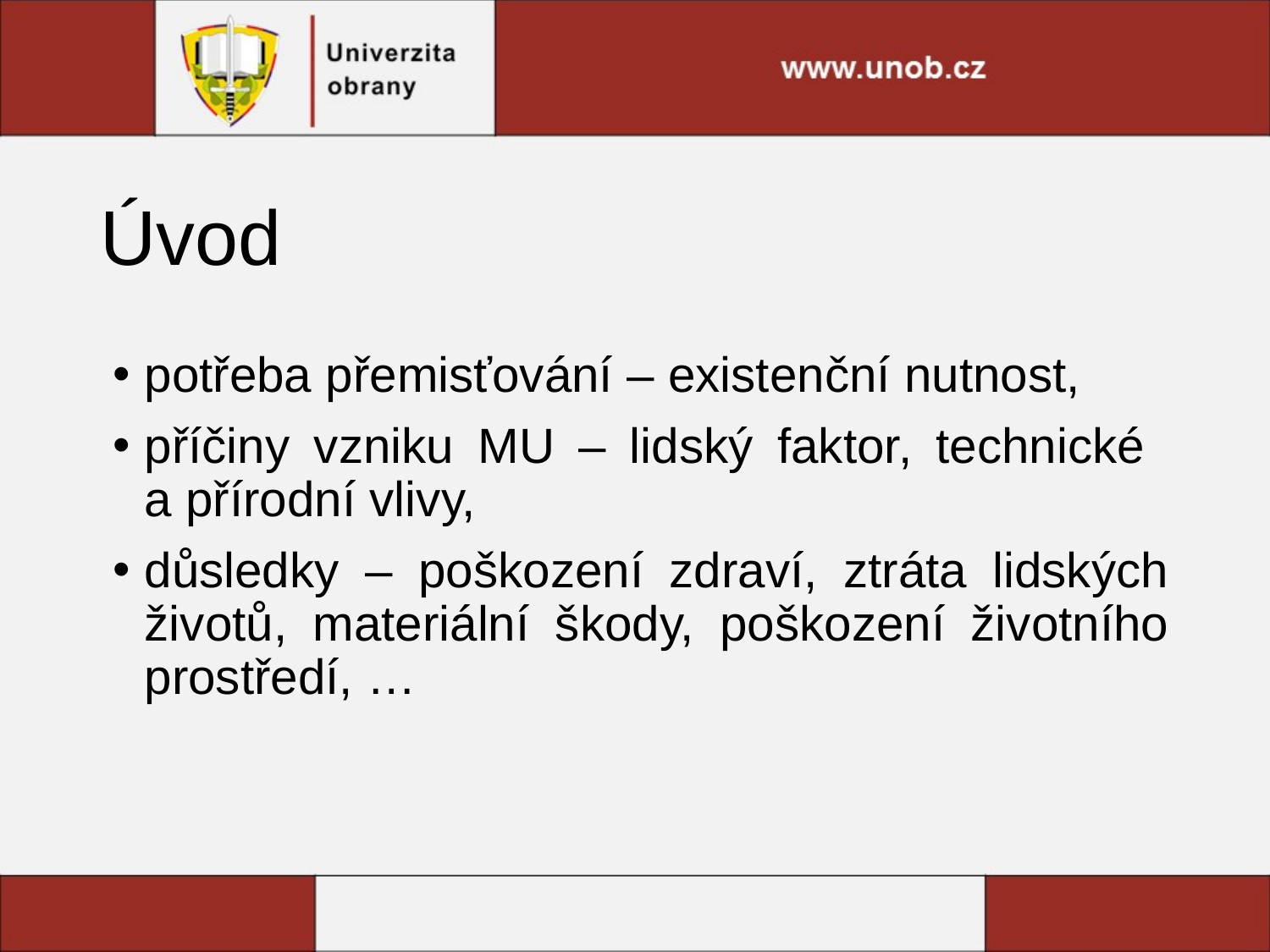

# Úvod
potřeba přemisťování – existenční nutnost,
příčiny vzniku MU – lidský faktor, technické
a přírodní vlivy,
důsledky – poškození zdraví, ztráta lidských životů, materiální škody, poškození životního prostředí, …